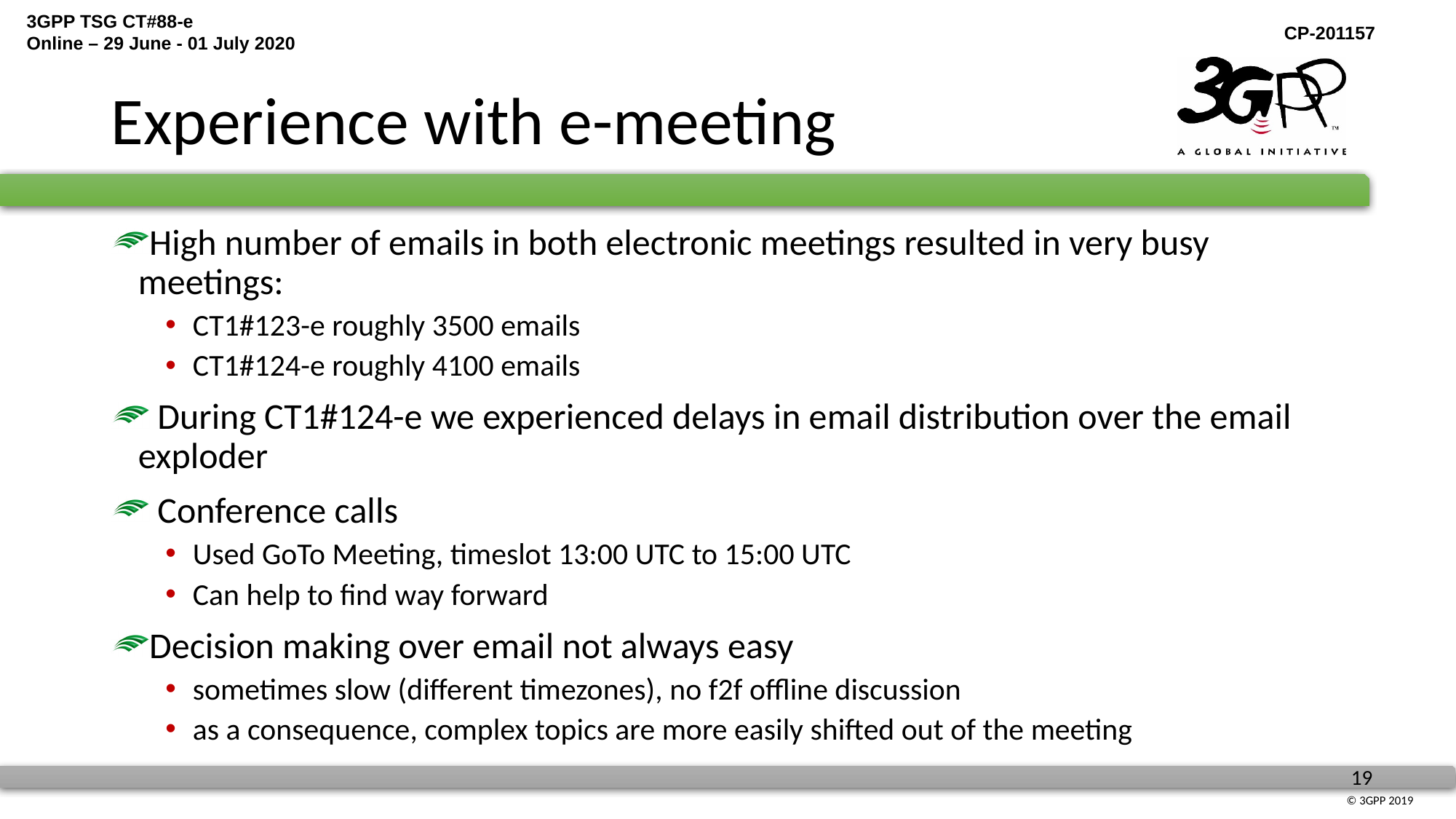

# Experience with e-meeting
High number of emails in both electronic meetings resulted in very busy meetings:
CT1#123-e roughly 3500 emails
CT1#124-e roughly 4100 emails
 During CT1#124-e we experienced delays in email distribution over the email exploder
 Conference calls
Used GoTo Meeting, timeslot 13:00 UTC to 15:00 UTC
Can help to find way forward
Decision making over email not always easy
sometimes slow (different timezones), no f2f offline discussion
as a consequence, complex topics are more easily shifted out of the meeting